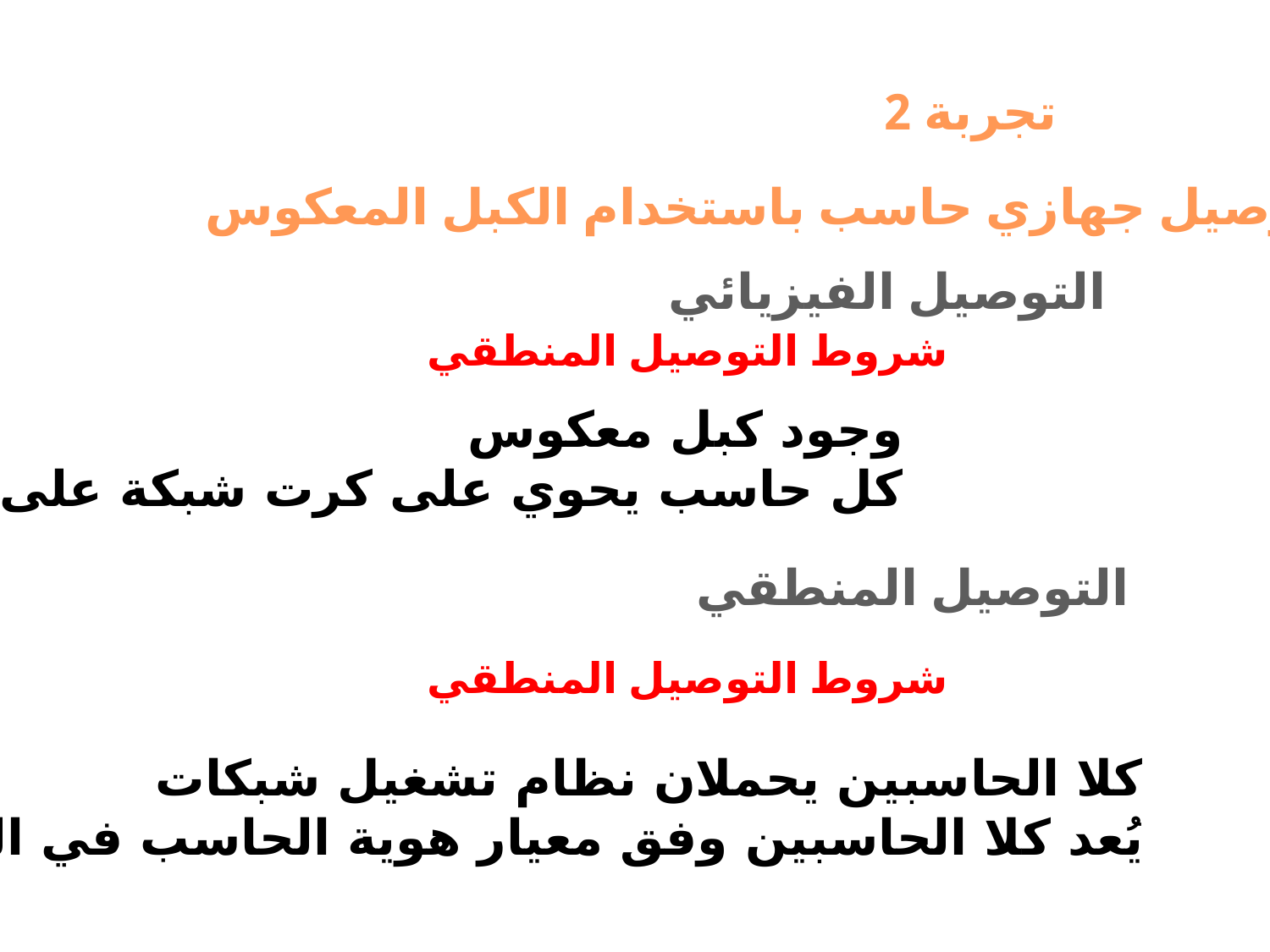

تجربة 2
توصيل جهازي حاسب باستخدام الكبل المعكوس
التوصيل الفيزيائي
شروط التوصيل المنطقي
وجود كبل معكوس
كل حاسب يحوي على كرت شبكة على الأقل
التوصيل المنطقي
شروط التوصيل المنطقي
كلا الحاسبين يحملان نظام تشغيل شبكات
يُعد كلا الحاسبين وفق معيار هوية الحاسب في الشبكة